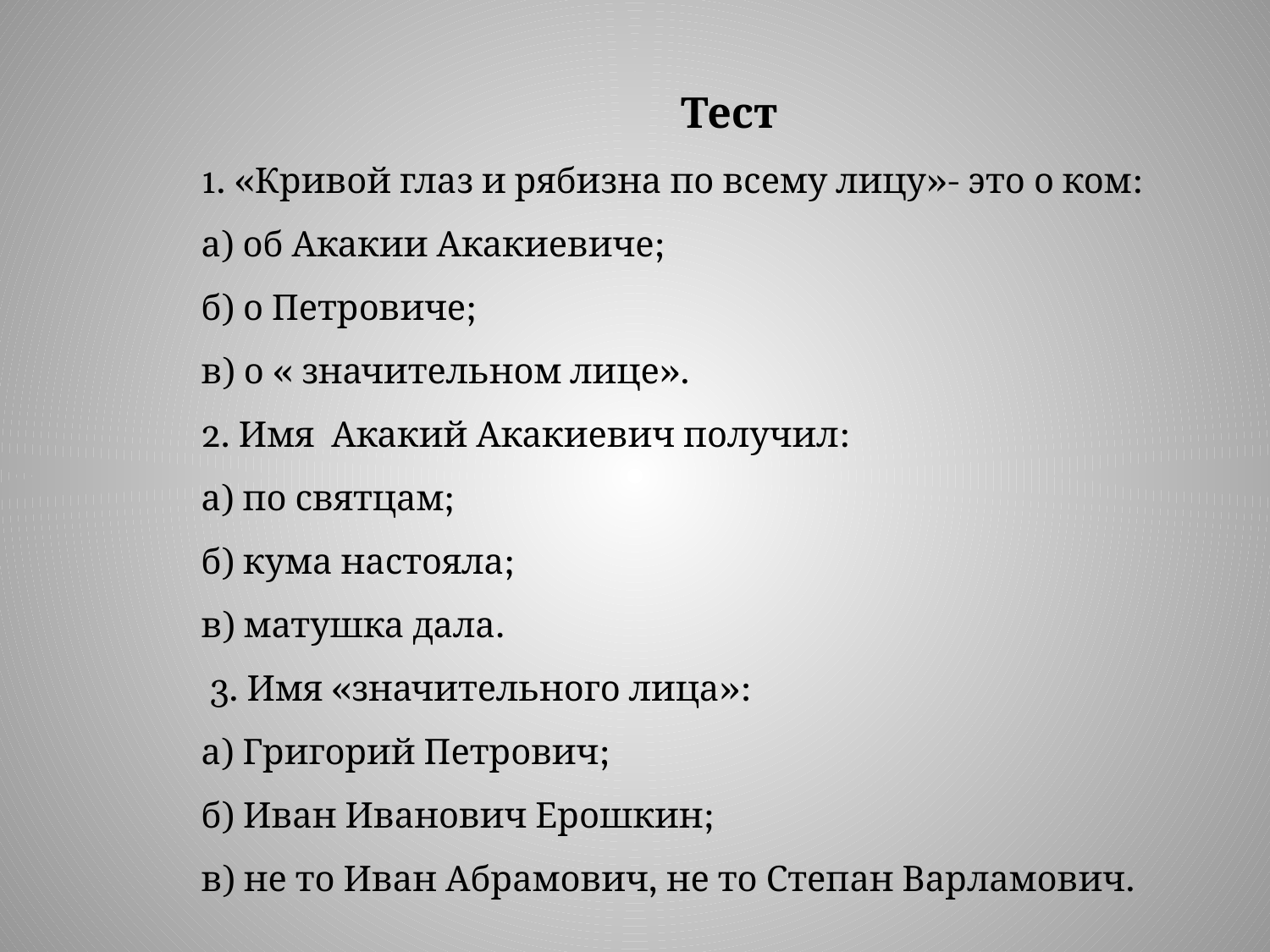

Тест
1. «Кривой глаз и рябизна по всему лицу»- это о ком:
а) об Акакии Акакиевиче;
б) о Петровиче;
в) о « значительном лице».
2. Имя  Акакий Акакиевич получил:
а) по святцам;
б) кума настояла;
в) матушка дала.
 3. Имя «значительного лица»:
а) Григорий Петрович;
б) Иван Иванович Ерошкин;
в) не то Иван Абрамович, не то Степан Варламович.